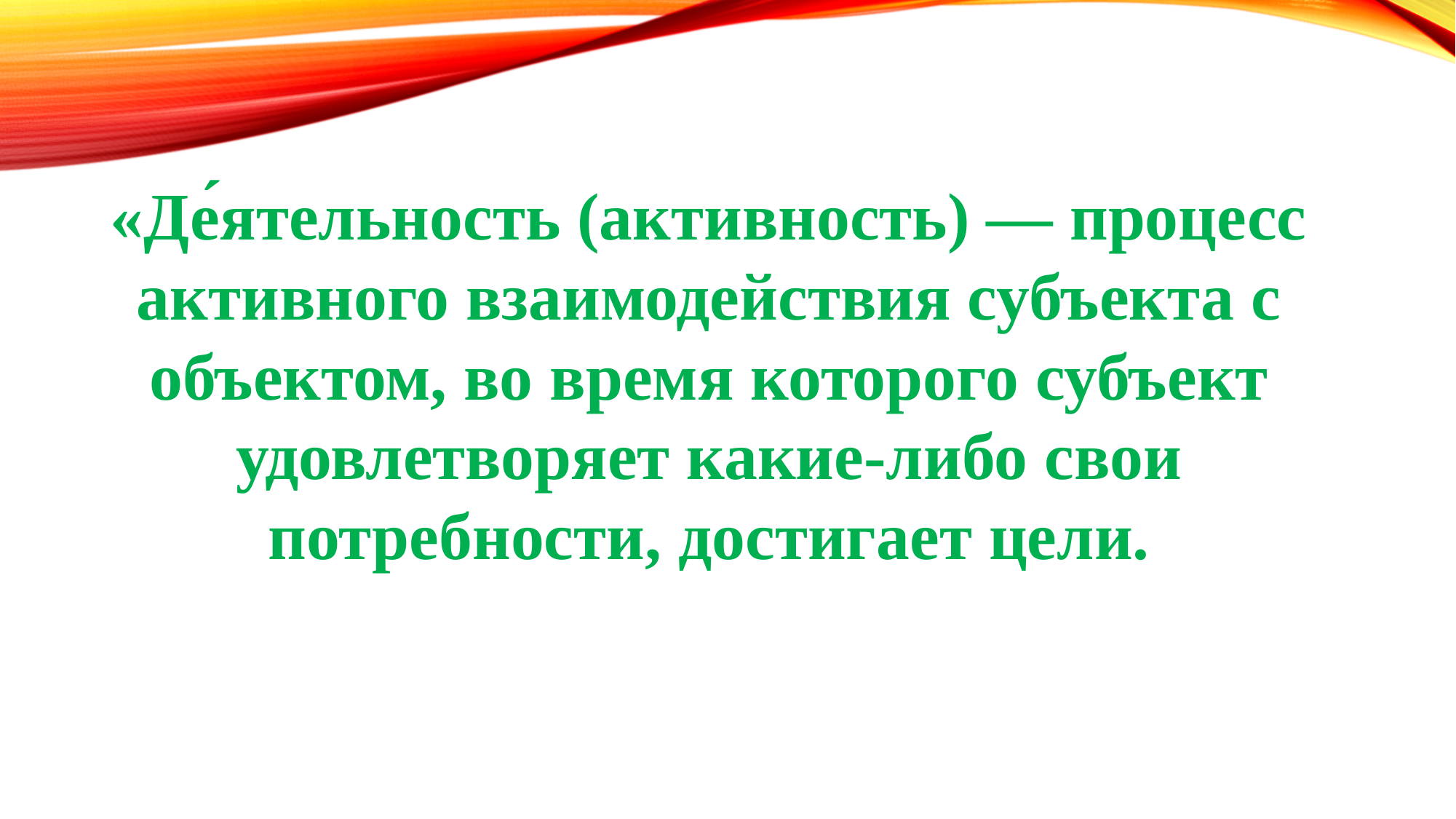

# «Де́ятельность (активность) — процесс активного взаимодействия субъекта с объектом, во время которого субъект удовлетворяет какие-либо свои потребности, достигает цели.